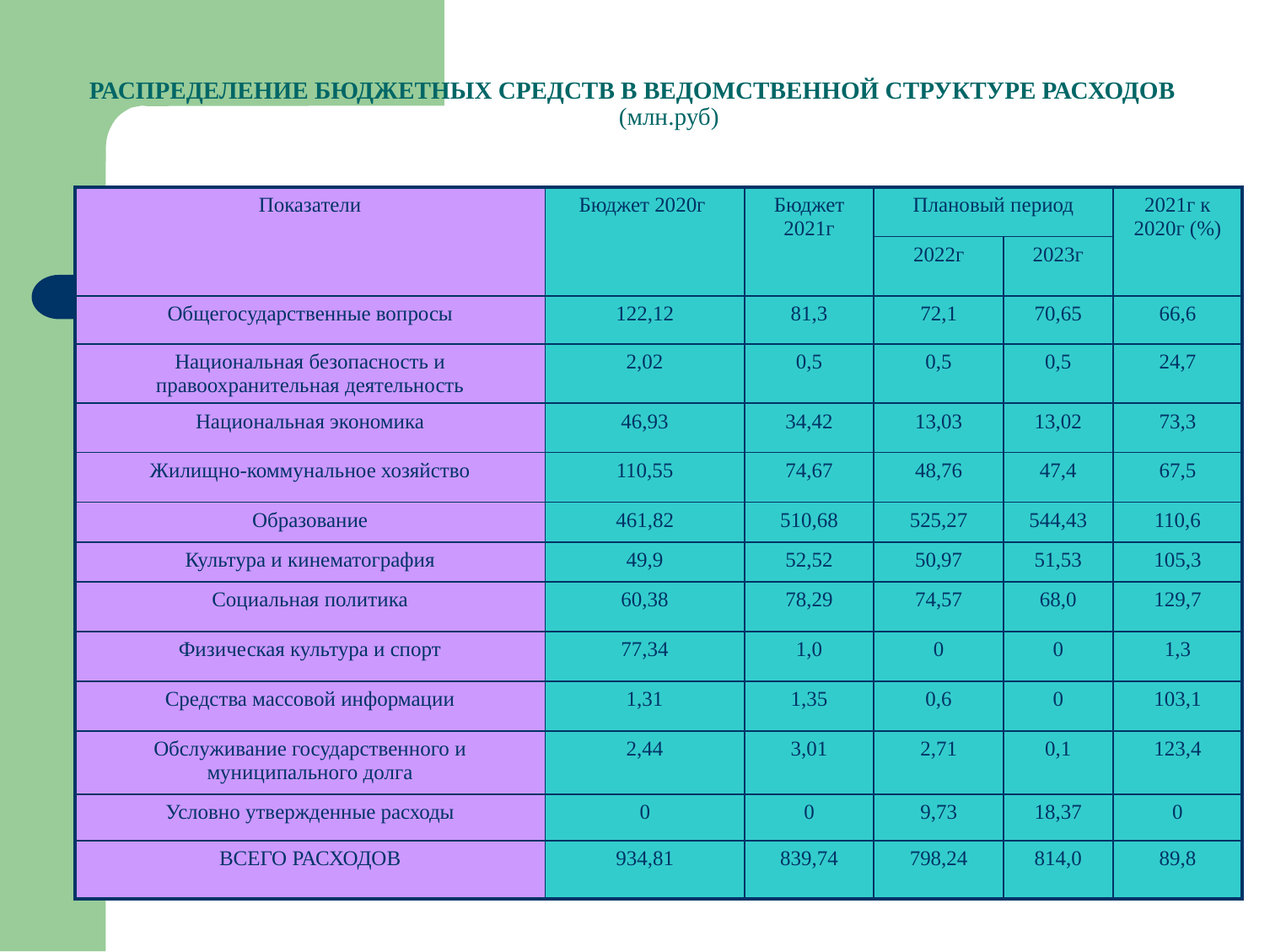

# РАСПРЕДЕЛЕНИЕ БЮДЖЕТНЫХ СРЕДСТВ В ВЕДОМСТВЕННОЙ СТРУКТУРЕ РАСХОДОВ             (млн.руб)
| Показатели | Бюджет 2020г | Бюджет 2021г | Плановый период |  | 2021г к 2020г (%) |
| --- | --- | --- | --- | --- | --- |
|  |  |  | 2022г | 2023г |  |
| Общегосударственные вопросы | 122,12 | 81,3 | 72,1 | 70,65 | 66,6 |
| Национальная безопасность и правоохранительная деятельность | 2,02 | 0,5 | 0,5 | 0,5 | 24,7 |
| Национальная экономика | 46,93 | 34,42 | 13,03 | 13,02 | 73,3 |
| Жилищно-коммунальное хозяйство | 110,55 | 74,67 | 48,76 | 47,4 | 67,5 |
| Образование | 461,82 | 510,68 | 525,27 | 544,43 | 110,6 |
| Культура и кинематография | 49,9 | 52,52 | 50,97 | 51,53 | 105,3 |
| Социальная политика | 60,38 | 78,29 | 74,57 | 68,0 | 129,7 |
| Физическая культура и спорт | 77,34 | 1,0 | 0 | 0 | 1,3 |
| Средства массовой информации | 1,31 | 1,35 | 0,6 | 0 | 103,1 |
| Обслуживание государственного и муниципального долга | 2,44 | 3,01 | 2,71 | 0,1 | 123,4 |
| Условно утвержденные расходы | 0 | 0 | 9,73 | 18,37 | 0 |
| ВСЕГО РАСХОДОВ | 934,81 | 839,74 | 798,24 | 814,0 | 89,8 |